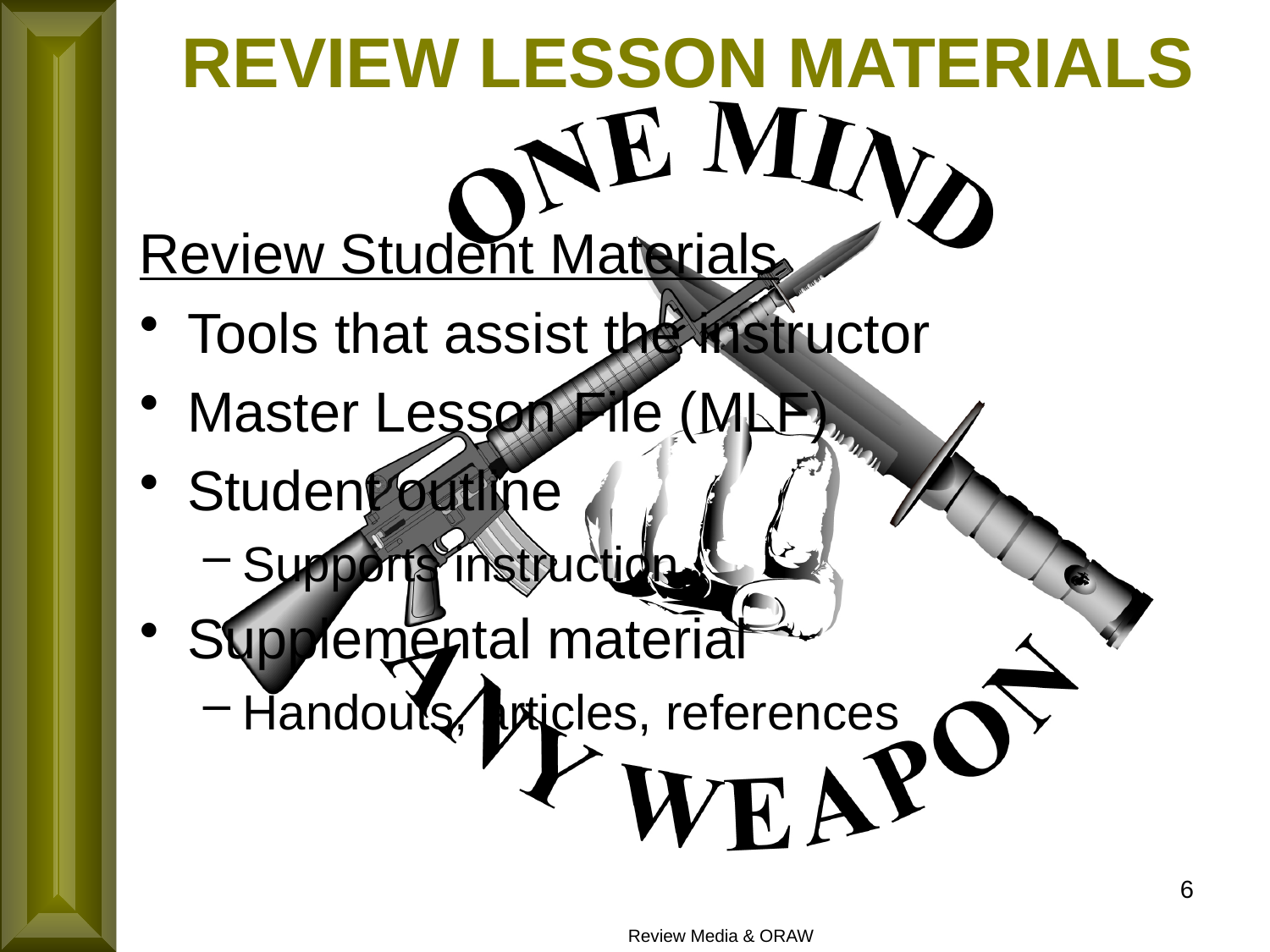

REVIEW LESSON MATERIALS
Review Student Materials
Tools that assist the instructor
Master Lesson File (MLF)
Student outline
Supports instruction
Supplemental material
Handouts, articles, references
6
Review Media & ORAW